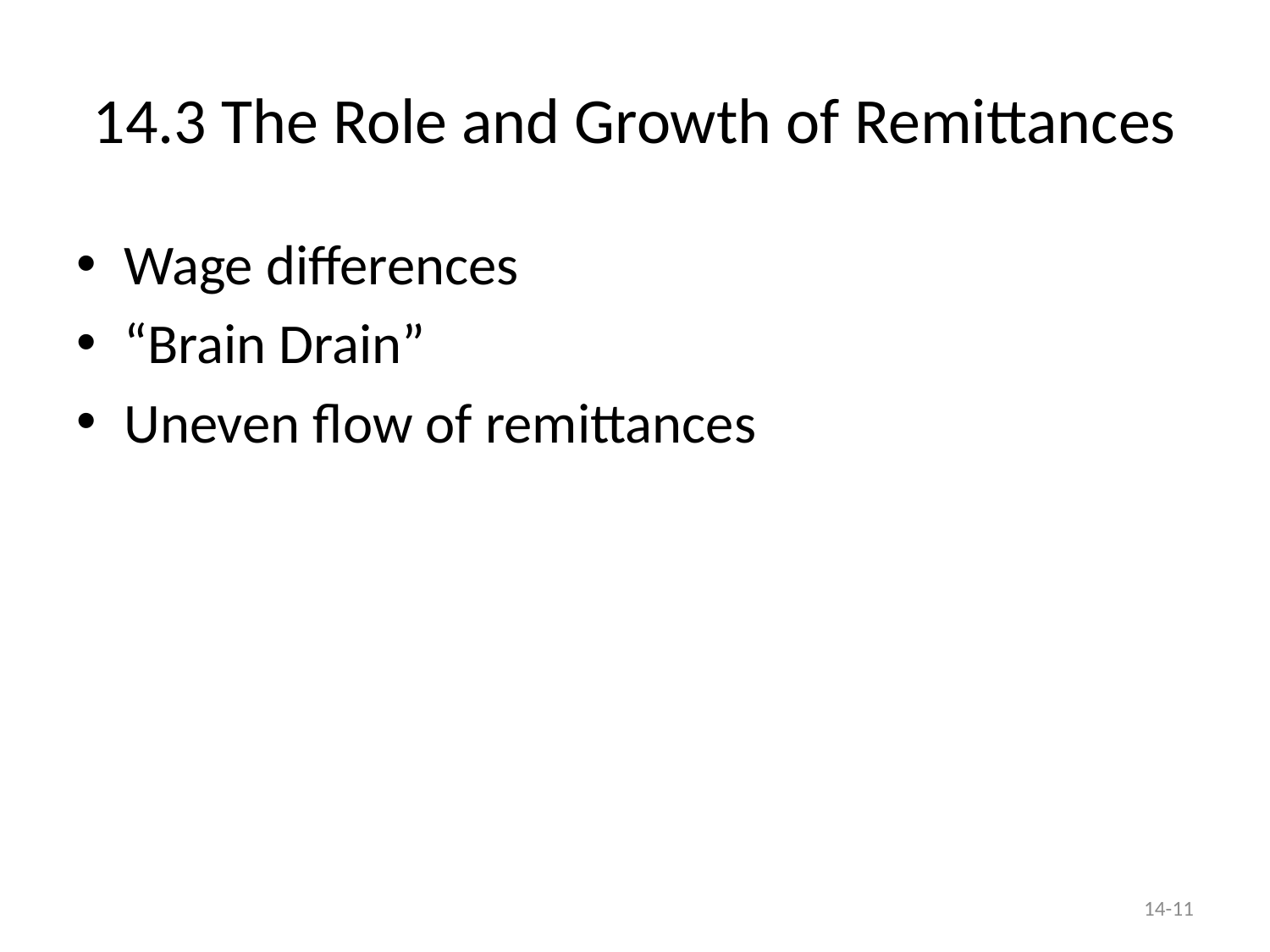

# 14.3 The Role and Growth of Remittances
Wage differences
“Brain Drain”
Uneven flow of remittances

14-11